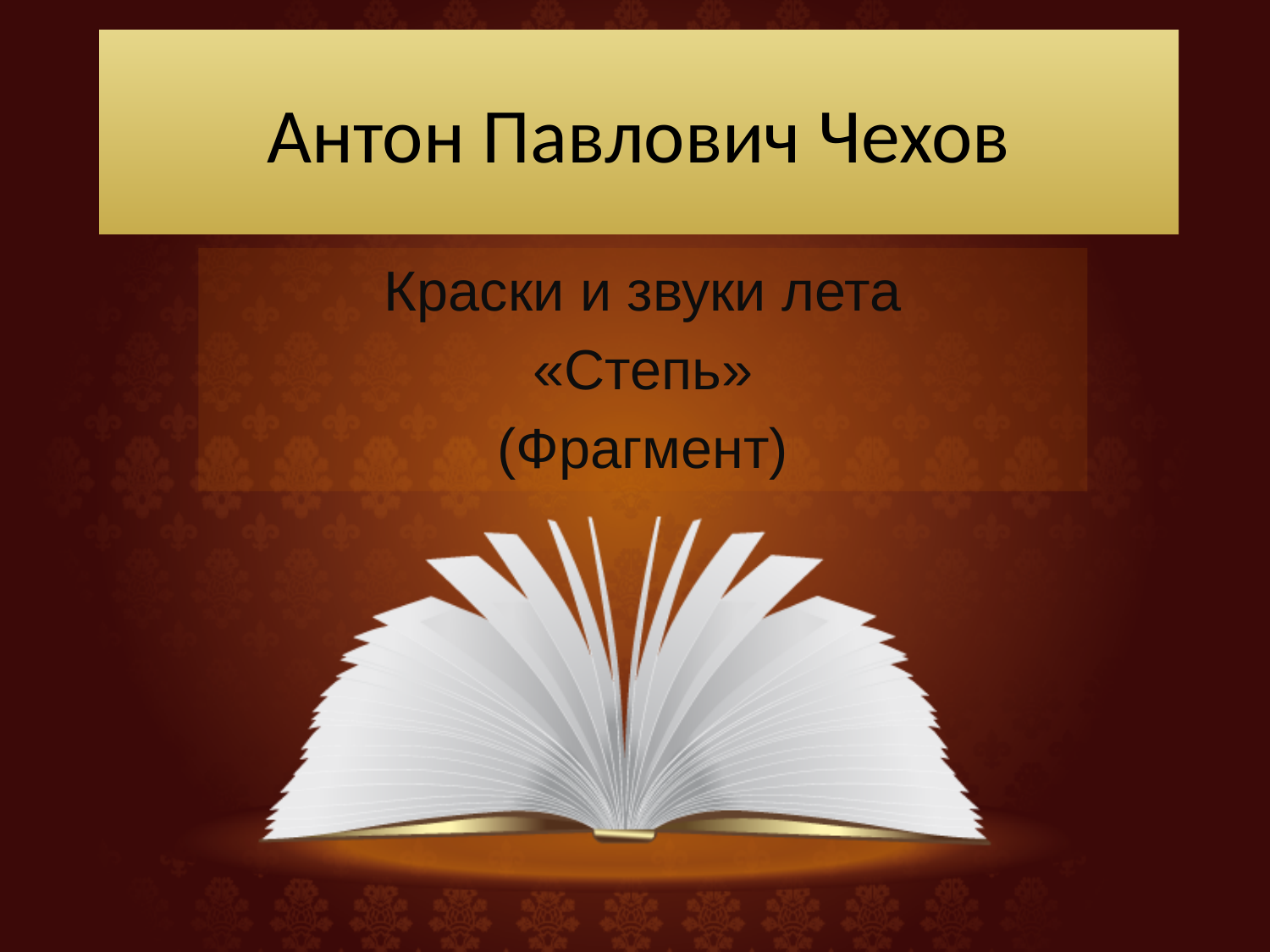

# Антон Павлович Чехов
Краски и звуки лета
«Степь»
(Фрагмент)